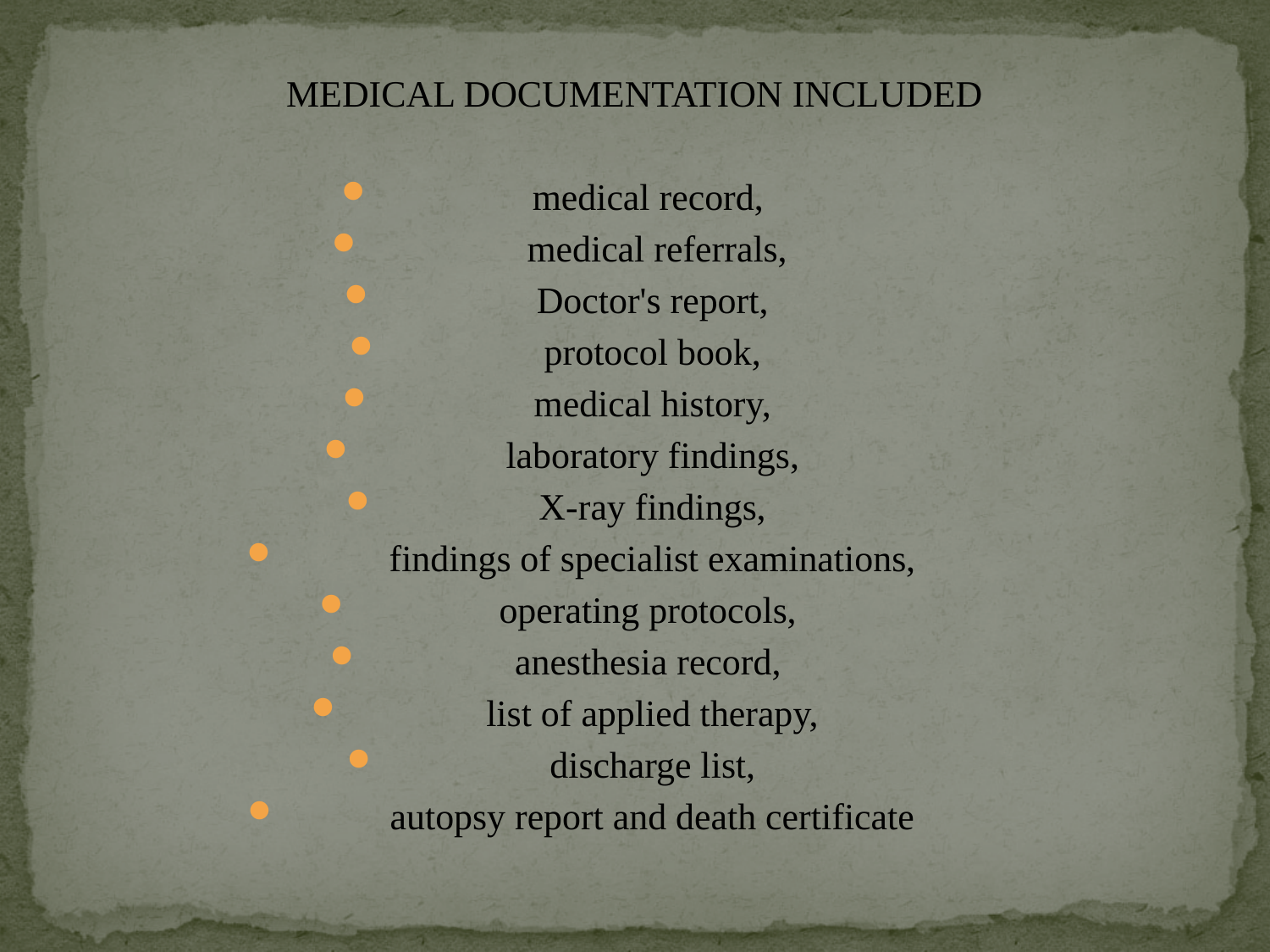

MEDICAL DOCUMENTATION INCLUDED

medical record,
 medical referrals,
Doctor's report,
protocol book,
medical history,
laboratory findings,
X-ray findings,
findings of specialist examinations,
operating protocols,
anesthesia record,
list of applied therapy,
 discharge list,
autopsy report and death certificate